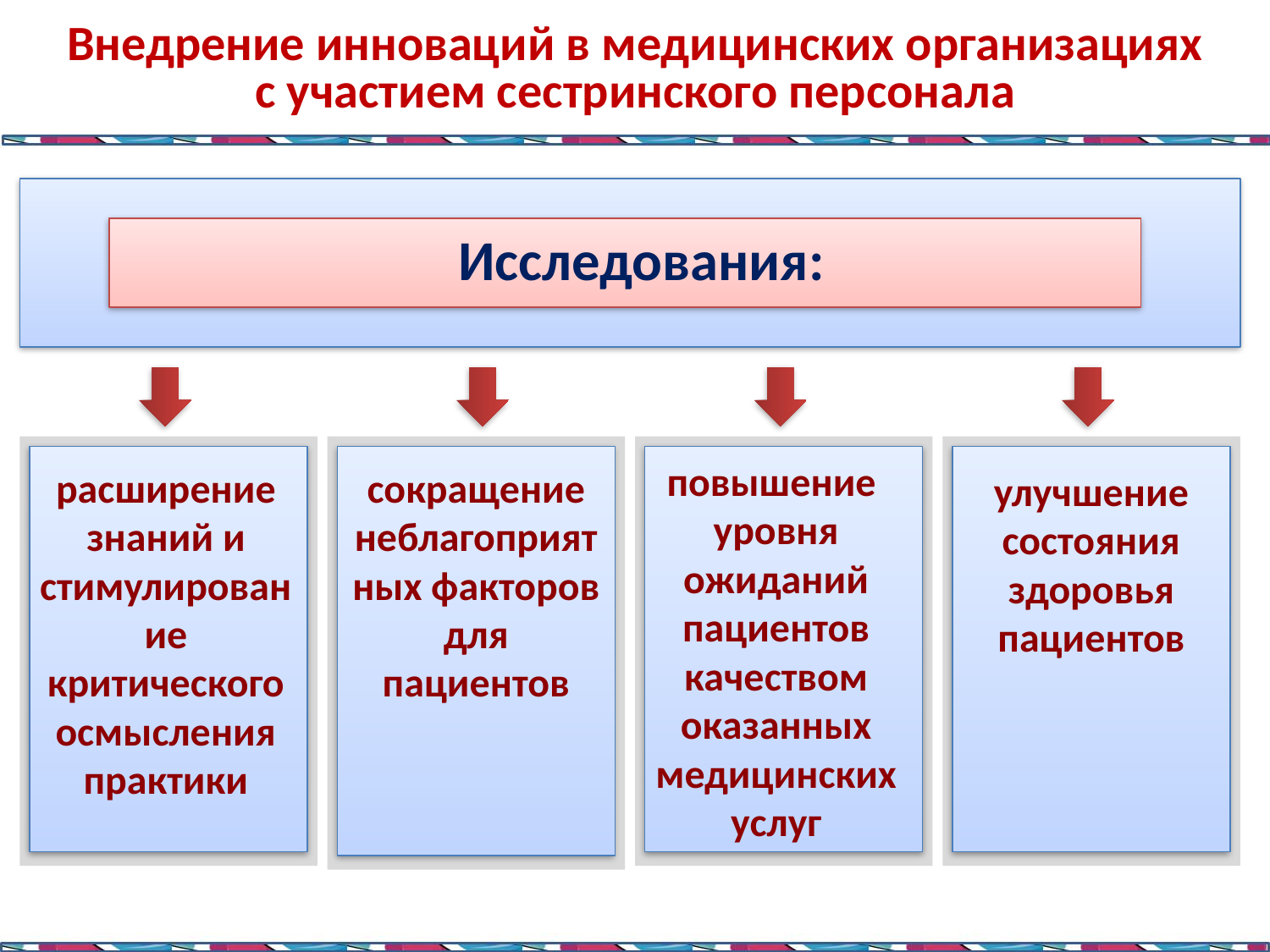

;
Внедрение инноваций в медицинских организациях
с участием сестринского персонала

Исследования:

повышение  уровня ожиданий пациентов качеством оказанных медицинских услуг
расширение знаний и стимулирование критического осмысления практики
сокращение неблагоприятных факторов для пациентов
улучшение состояния здоровья пациентов